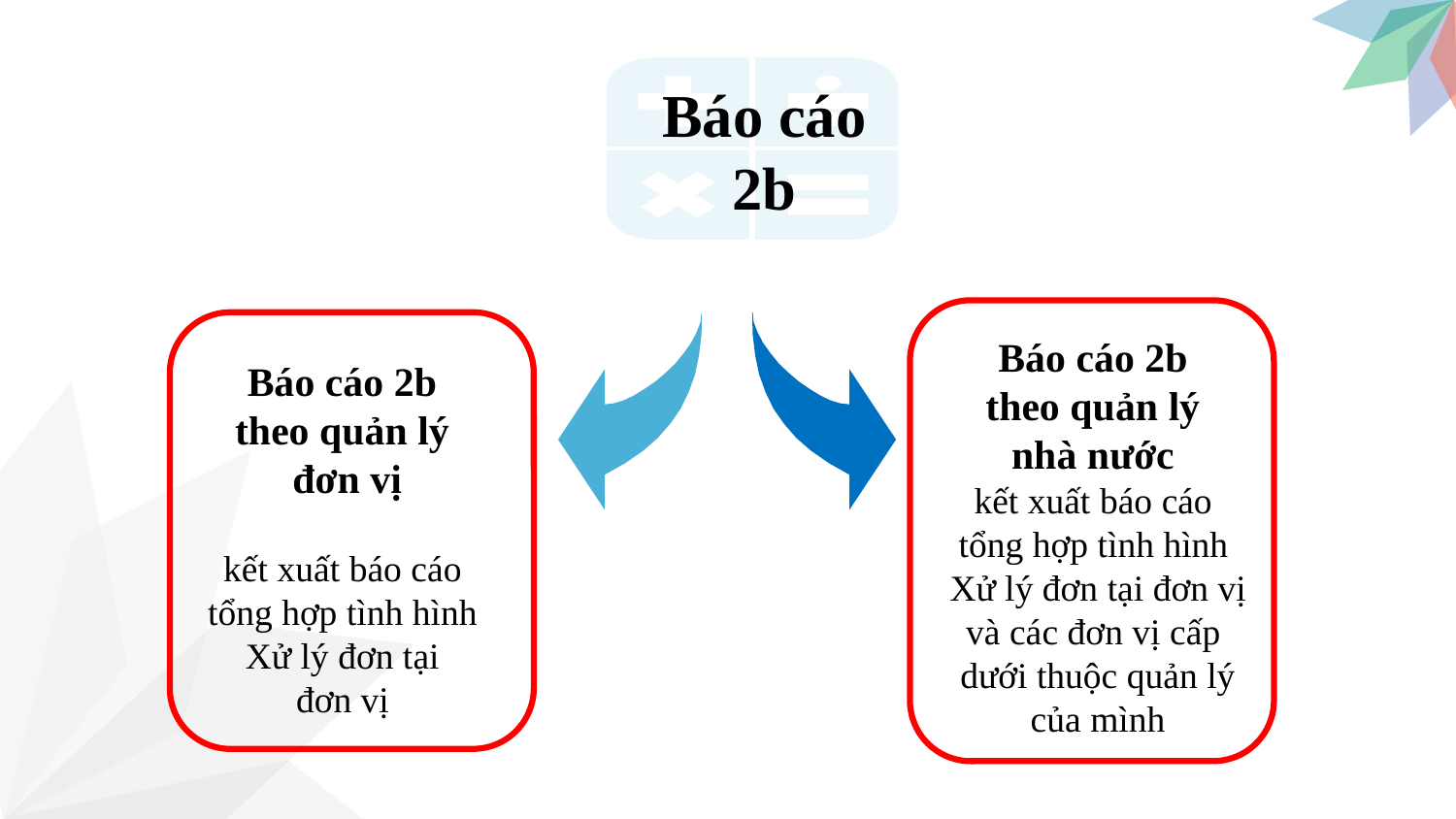

Báo cáo
2b

Báo cáo 2b
theo quản lý
nhà nước
kết xuất báo cáo
tổng hợp tình hình
Xử lý đơn tại đơn vị
và các đơn vị cấp
dưới thuộc quản lý của mình
Báo cáo 2b
theo quản lý
đơn vị

kết xuất báo cáo
tổng hợp tình hình
Xử lý đơn tại
đơn vị